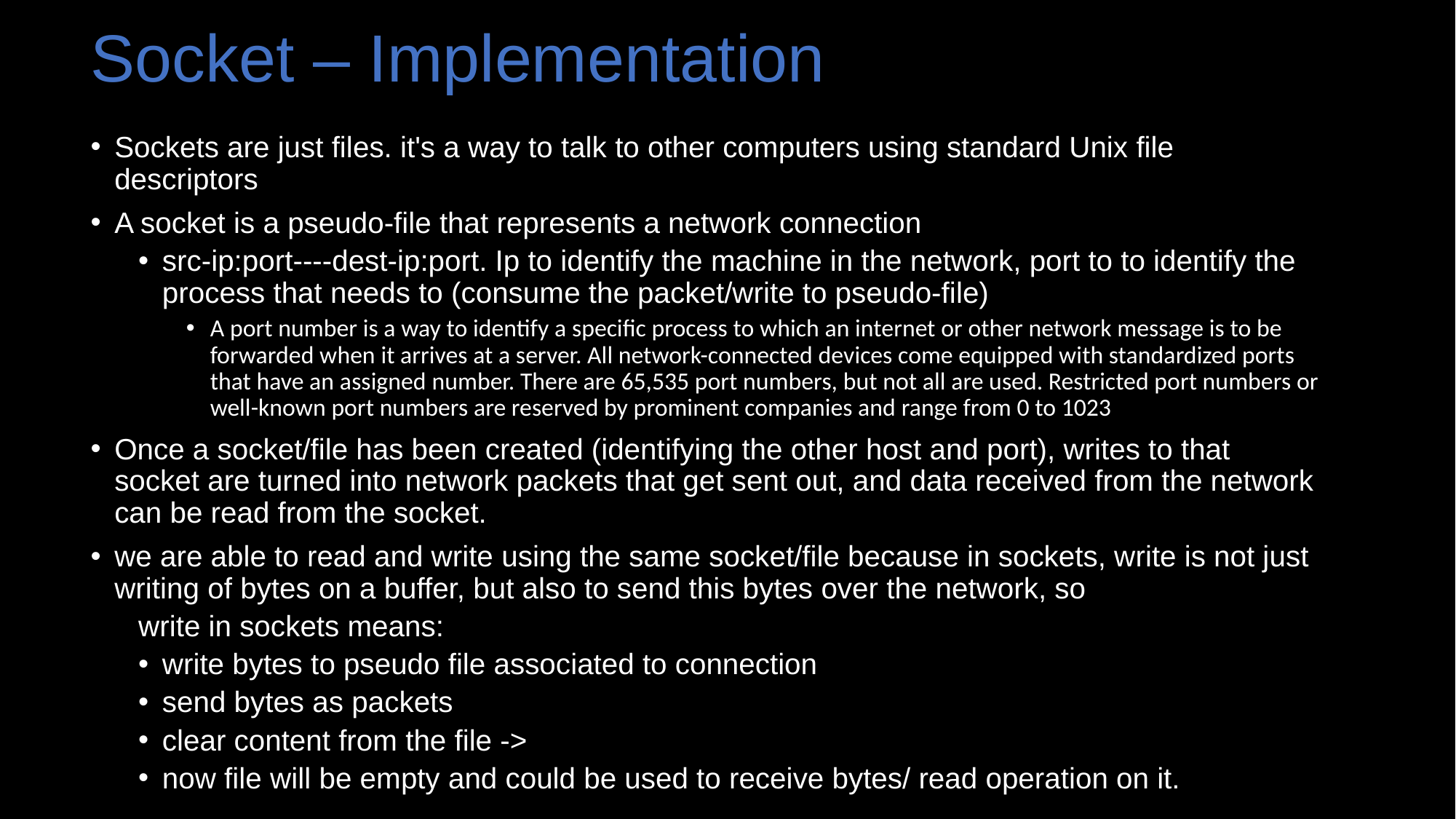

# Socket – Implementation
Sockets are just files. it's a way to talk to other computers using standard Unix file descriptors
A socket is a pseudo-file that represents a network connection
src-ip:port----dest-ip:port. Ip to identify the machine in the network, port to to identify the process that needs to (consume the packet/write to pseudo-file)
A port number is a way to identify a specific process to which an internet or other network message is to be forwarded when it arrives at a server. All network-connected devices come equipped with standardized ports that have an assigned number. There are 65,535 port numbers, but not all are used. Restricted port numbers or well-known port numbers are reserved by prominent companies and range from 0 to 1023
Once a socket/file has been created (identifying the other host and port), writes to that socket are turned into network packets that get sent out, and data received from the network can be read from the socket.
we are able to read and write using the same socket/file because in sockets, write is not just writing of bytes on a buffer, but also to send this bytes over the network, so
write in sockets means:
write bytes to pseudo file associated to connection
send bytes as packets
clear content from the file ->
now file will be empty and could be used to receive bytes/ read operation on it.